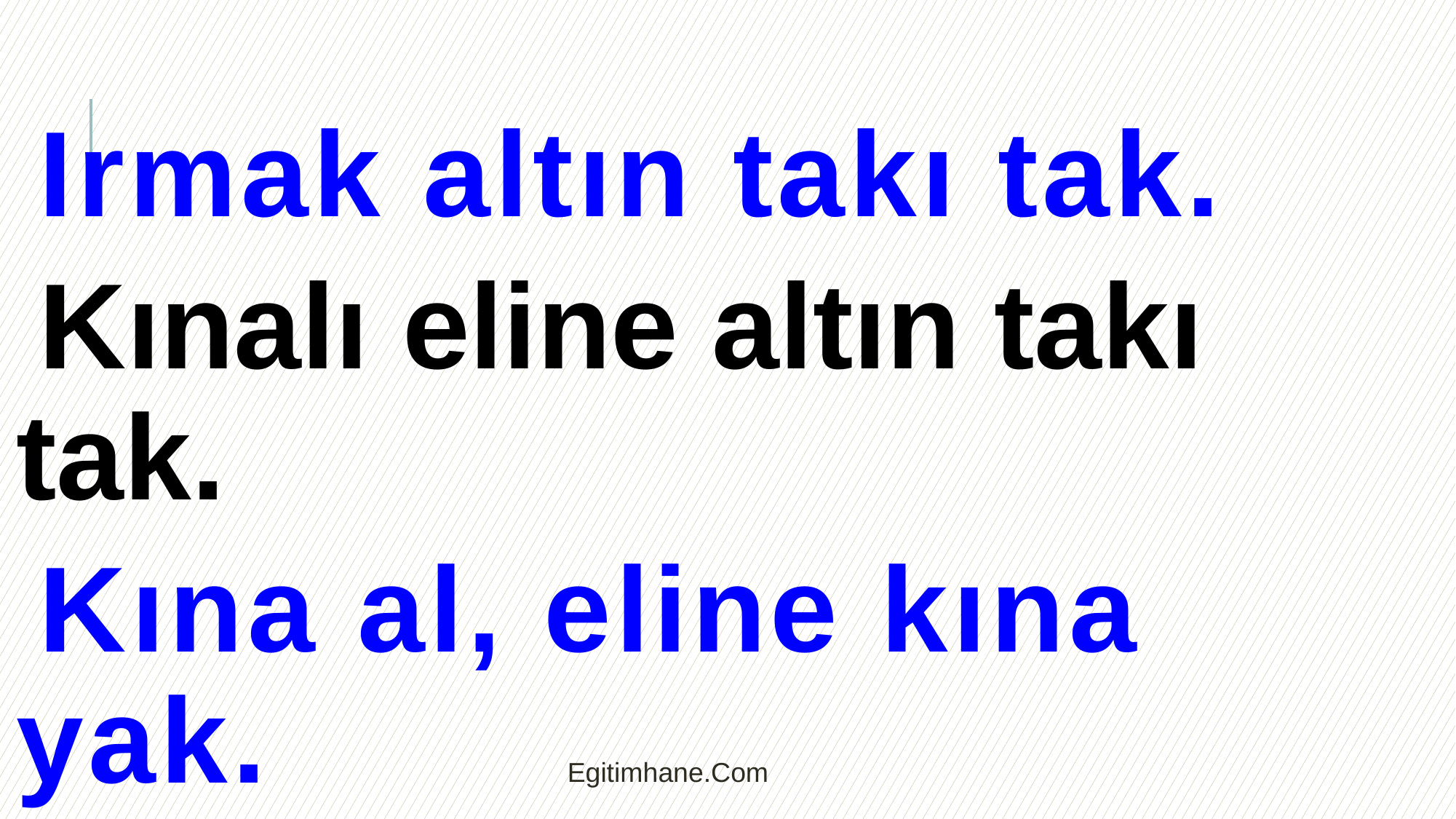

Irmak altın takı tak.
Kınalı eline altın takı tak.
Kına al, eline kına yak.
Irmak altını taktı, kınayı yaktı.
Egitimhane.Com